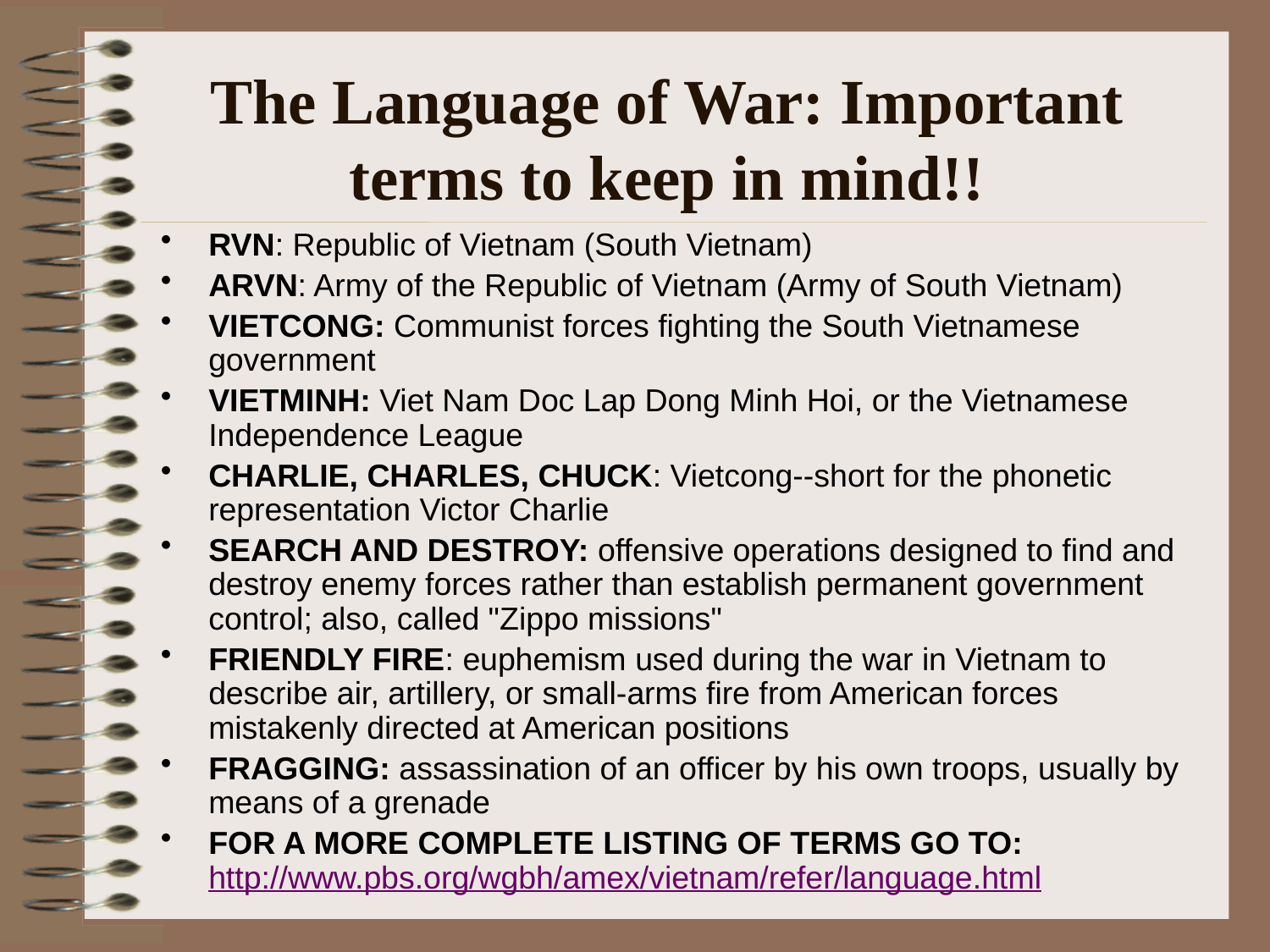

# The Language of War: Important terms to keep in mind!!
RVN: Republic of Vietnam (South Vietnam)
ARVN: Army of the Republic of Vietnam (Army of South Vietnam)
VIETCONG: Communist forces fighting the South Vietnamese government
VIETMINH: Viet Nam Doc Lap Dong Minh Hoi, or the Vietnamese Independence League
CHARLIE, CHARLES, CHUCK: Vietcong--short for the phonetic representation Victor Charlie
SEARCH AND DESTROY: offensive operations designed to find and destroy enemy forces rather than establish permanent government control; also, called "Zippo missions"
FRIENDLY FIRE: euphemism used during the war in Vietnam to describe air, artillery, or small-arms fire from American forces mistakenly directed at American positions
FRAGGING: assassination of an officer by his own troops, usually by means of a grenade
FOR A MORE COMPLETE LISTING OF TERMS GO TO:  http://www.pbs.org/wgbh/amex/vietnam/refer/language.html